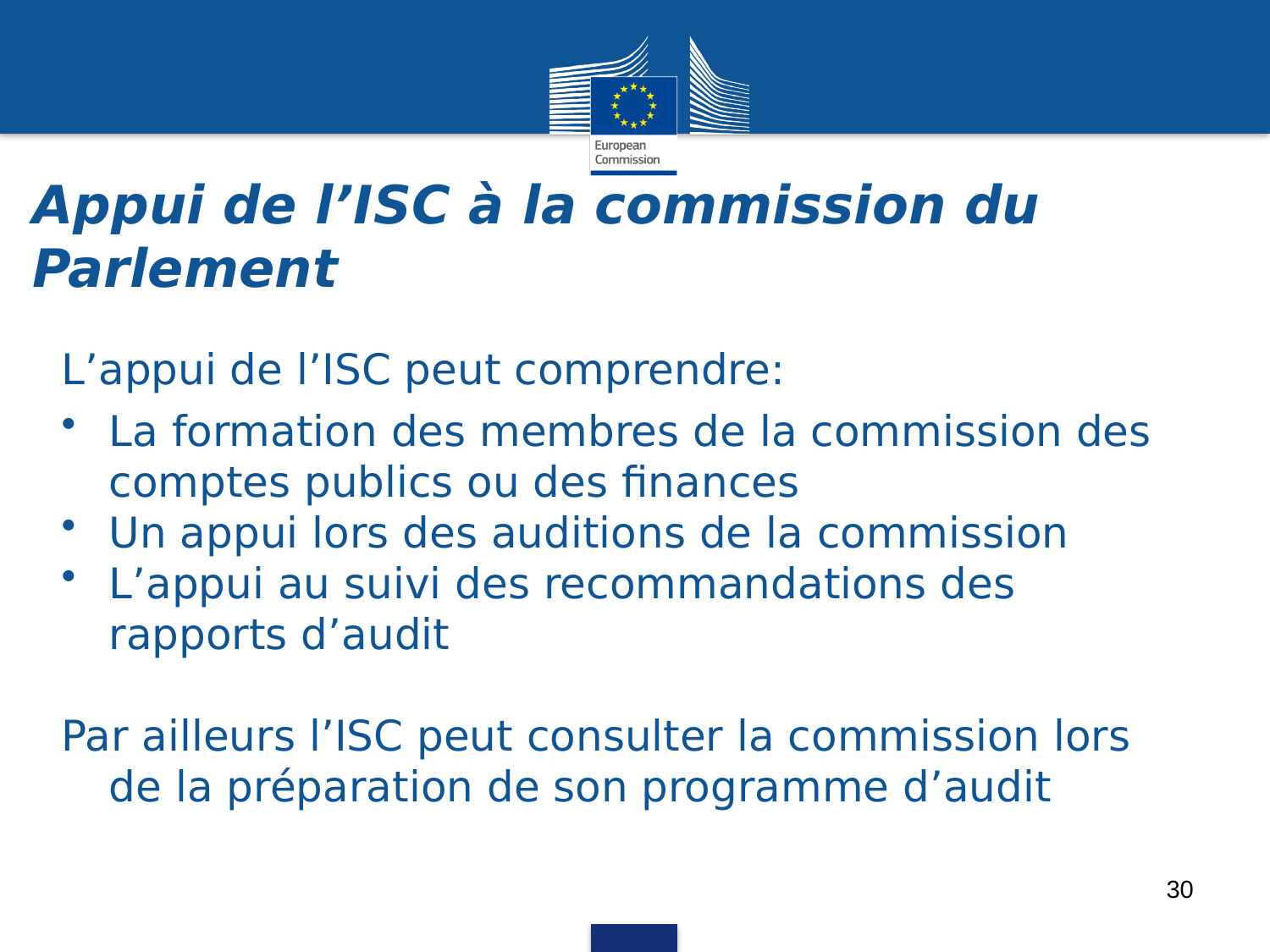

# Appui de l’ISC à la commission du Parlement
L’appui de l’ISC peut comprendre:
La formation des membres de la commission des comptes publics ou des finances
Un appui lors des auditions de la commission
L’appui au suivi des recommandations des rapports d’audit

Par ailleurs l’ISC peut consulter la commission lors de la préparation de son programme d’audit

30